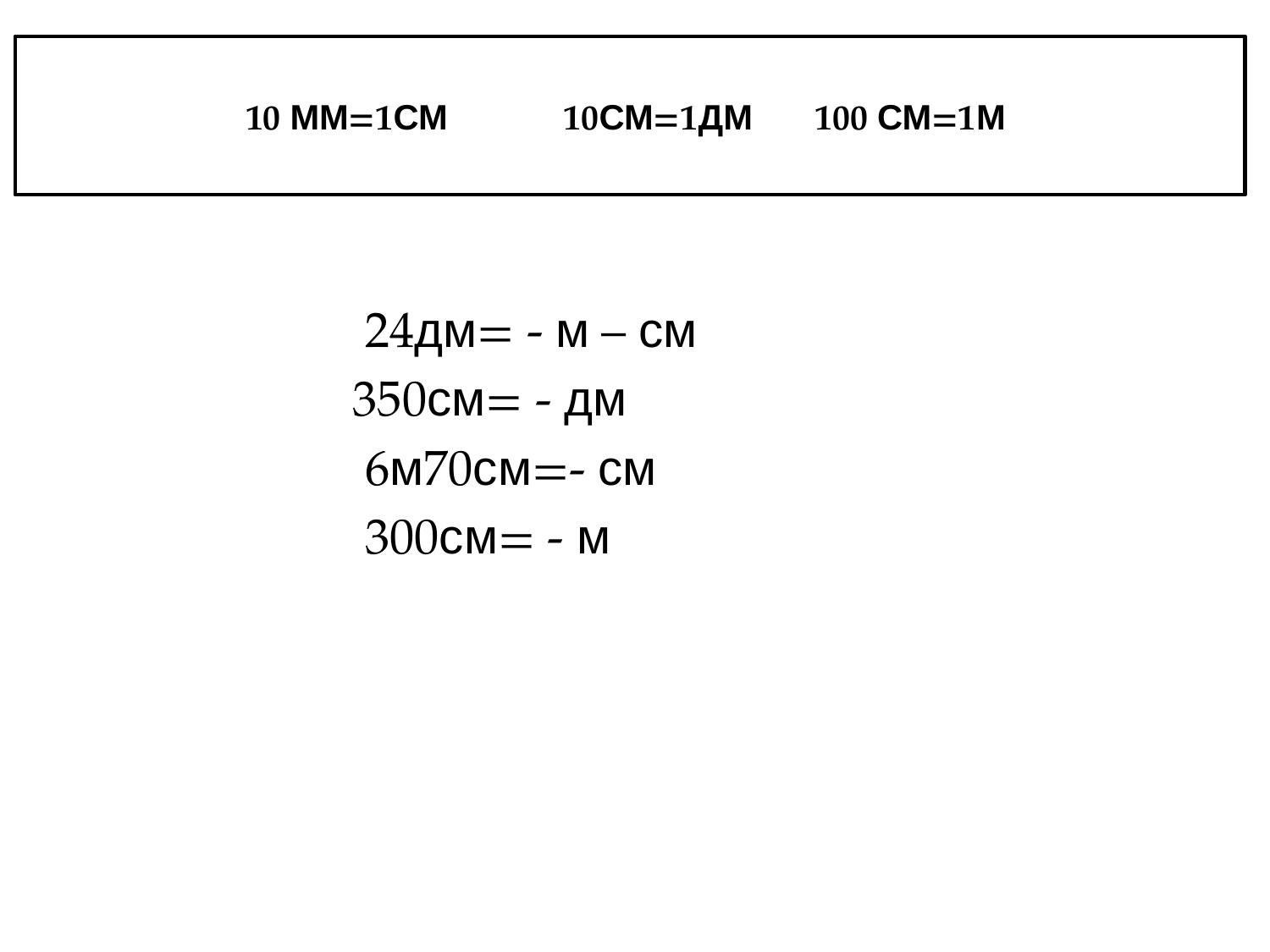

# 10 ММ=1СМ             10СМ=1ДМ       100 СМ=1М

                      24дм= - м – см
                     350см= - дм
                      6м70см=- см
                      300см= - м